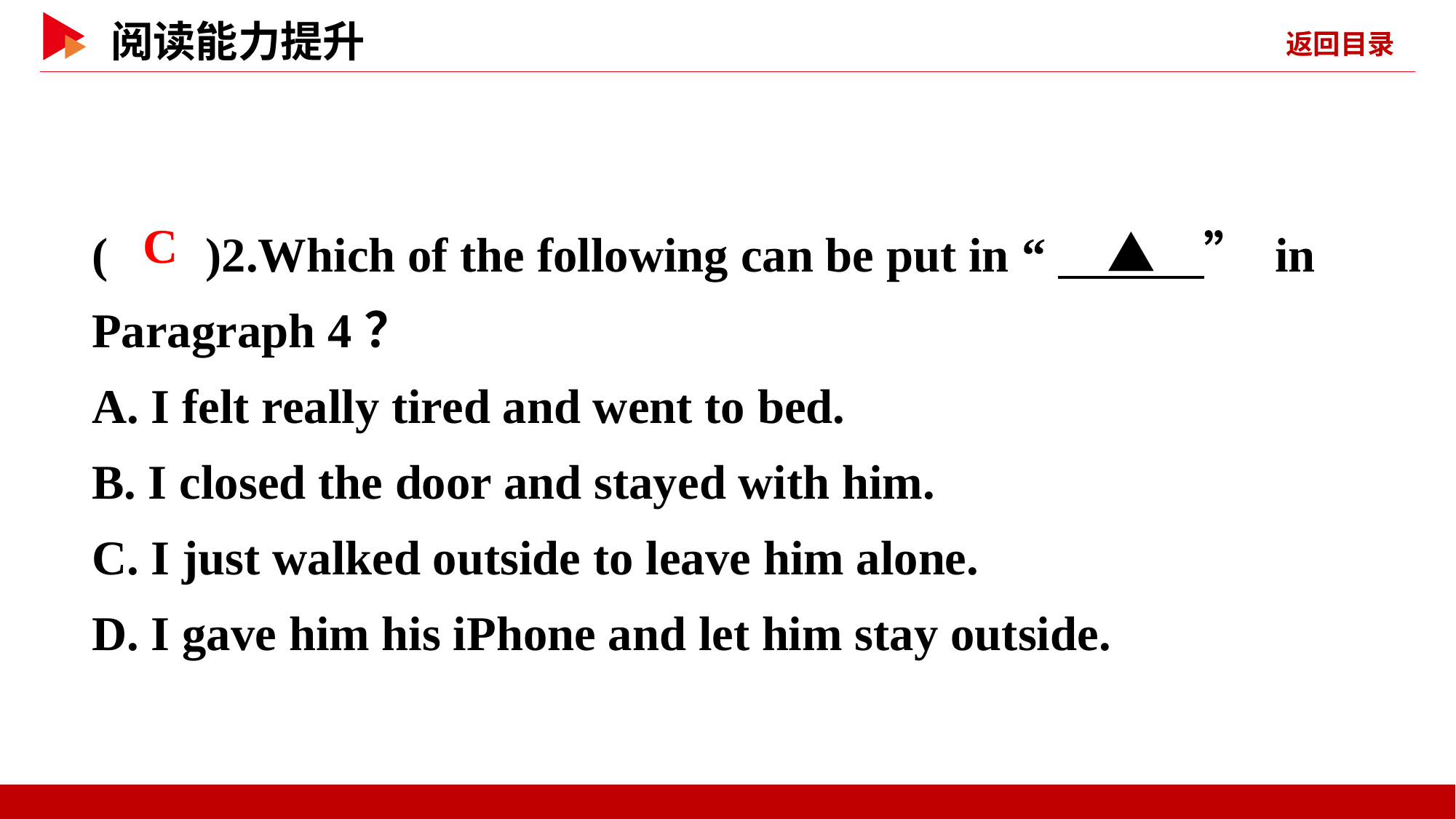

(        )2.Which of the following can be put in “　▲　” in Paragraph 4？
A. I felt really tired and went to bed.
B. I closed the door and stayed with him.
C. I just walked outside to leave him alone.
D. I gave him his iPhone and let him stay outside.
   C